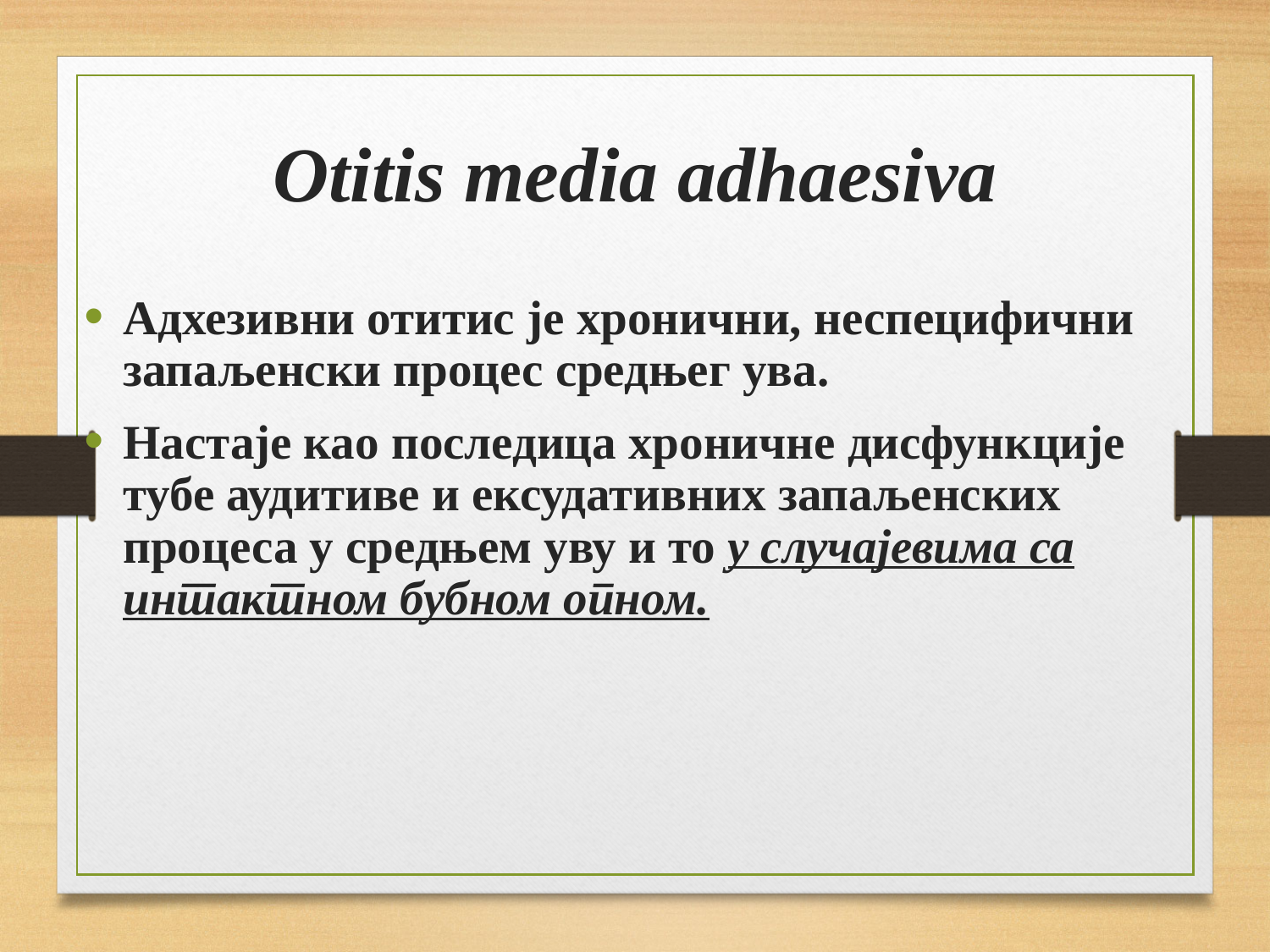

# Otitis media adhaesiva
Адхезивни отитис је хронични, неспецифични запаљенски процес средњег ува.
Настаје као последица хроничне дисфункције тубе аудитиве и ексудативних запаљенских процеса у средњем уву и то у случајевима са интактном бубном опном.